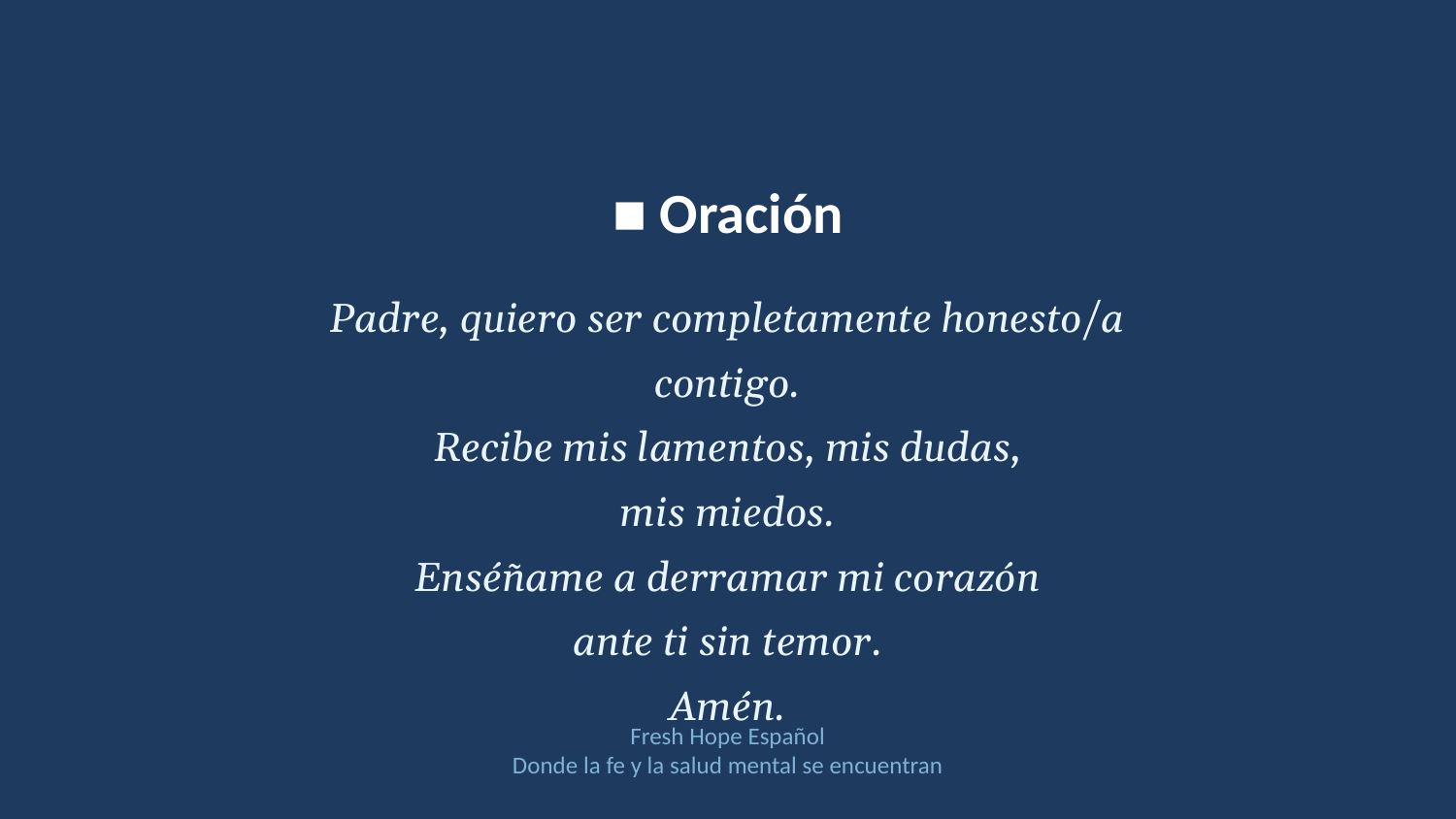

■ Oración
Padre, quiero ser completamente honesto/a
contigo.
Recibe mis lamentos, mis dudas,
mis miedos.
Enséñame a derramar mi corazón
ante ti sin temor.
Amén.
Fresh Hope Español
Donde la fe y la salud mental se encuentran